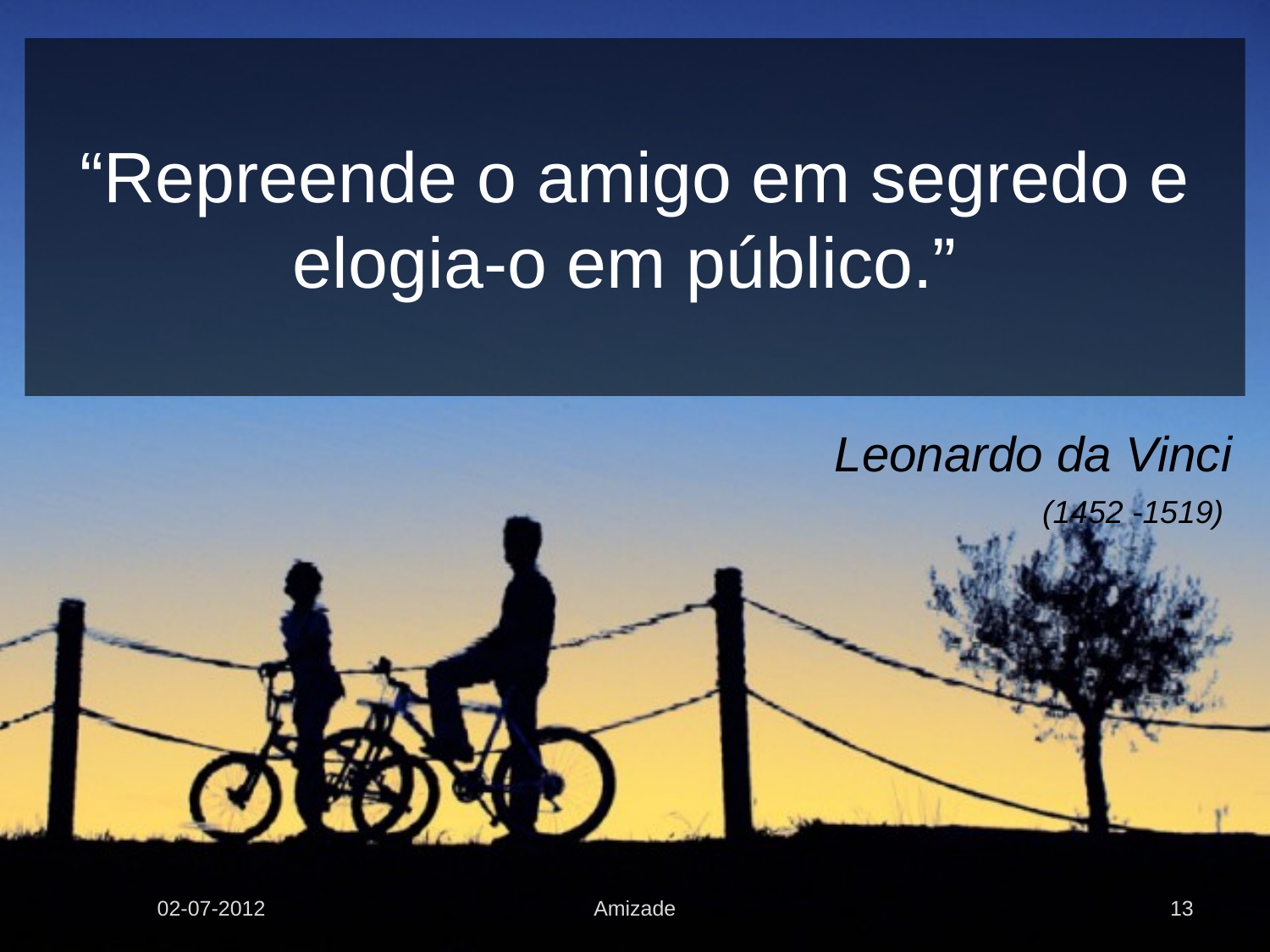

# “Repreende o amigo em segredo e elogia-o em público.”
Leonardo da Vinci
(1452 -1519)
02-07-2012
Amizade
13